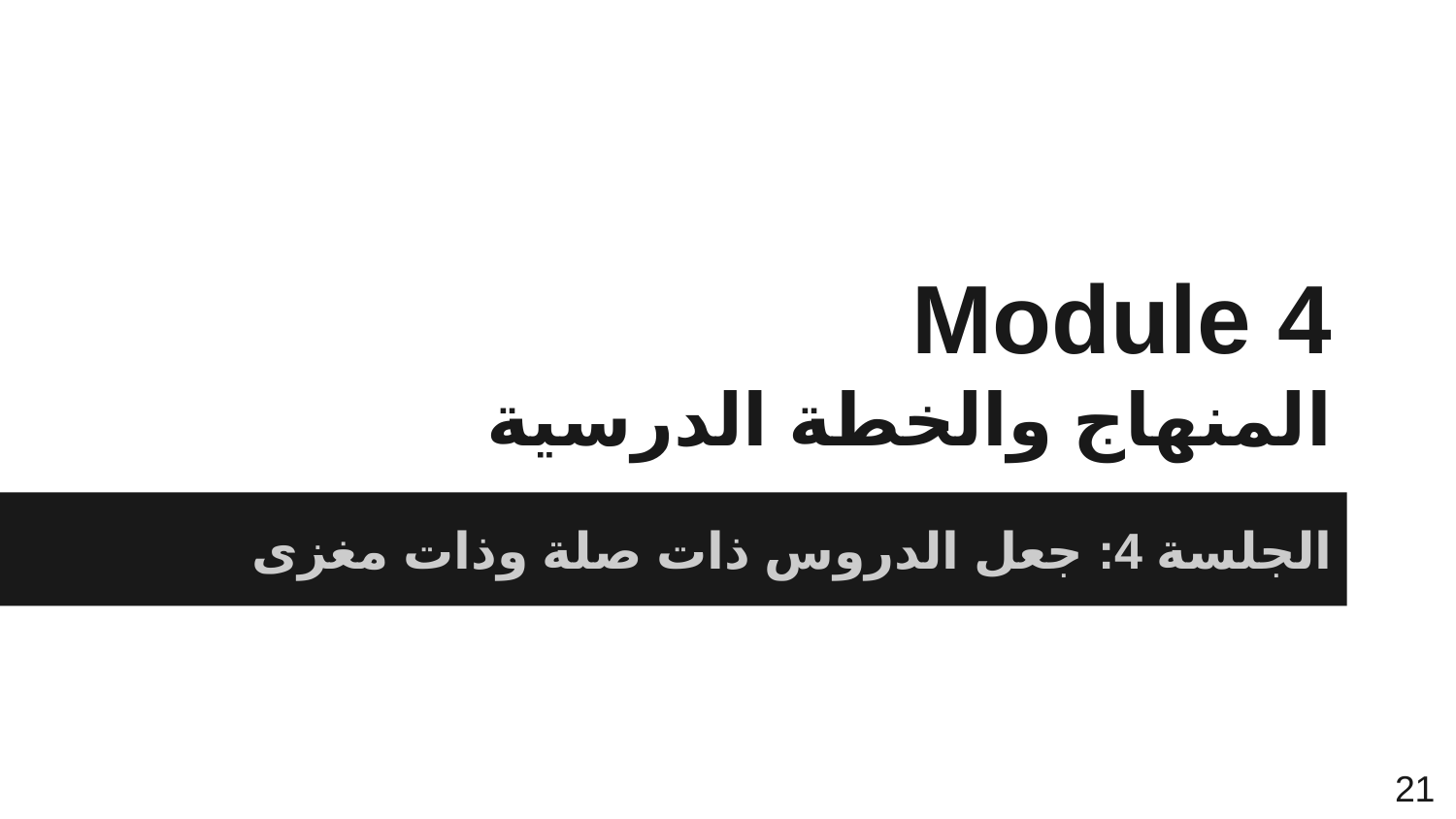

# Module 4 المنهاج والخطة الدرسية
الجلسة 4: جعل الدروس ذات صلة وذات مغزى
21